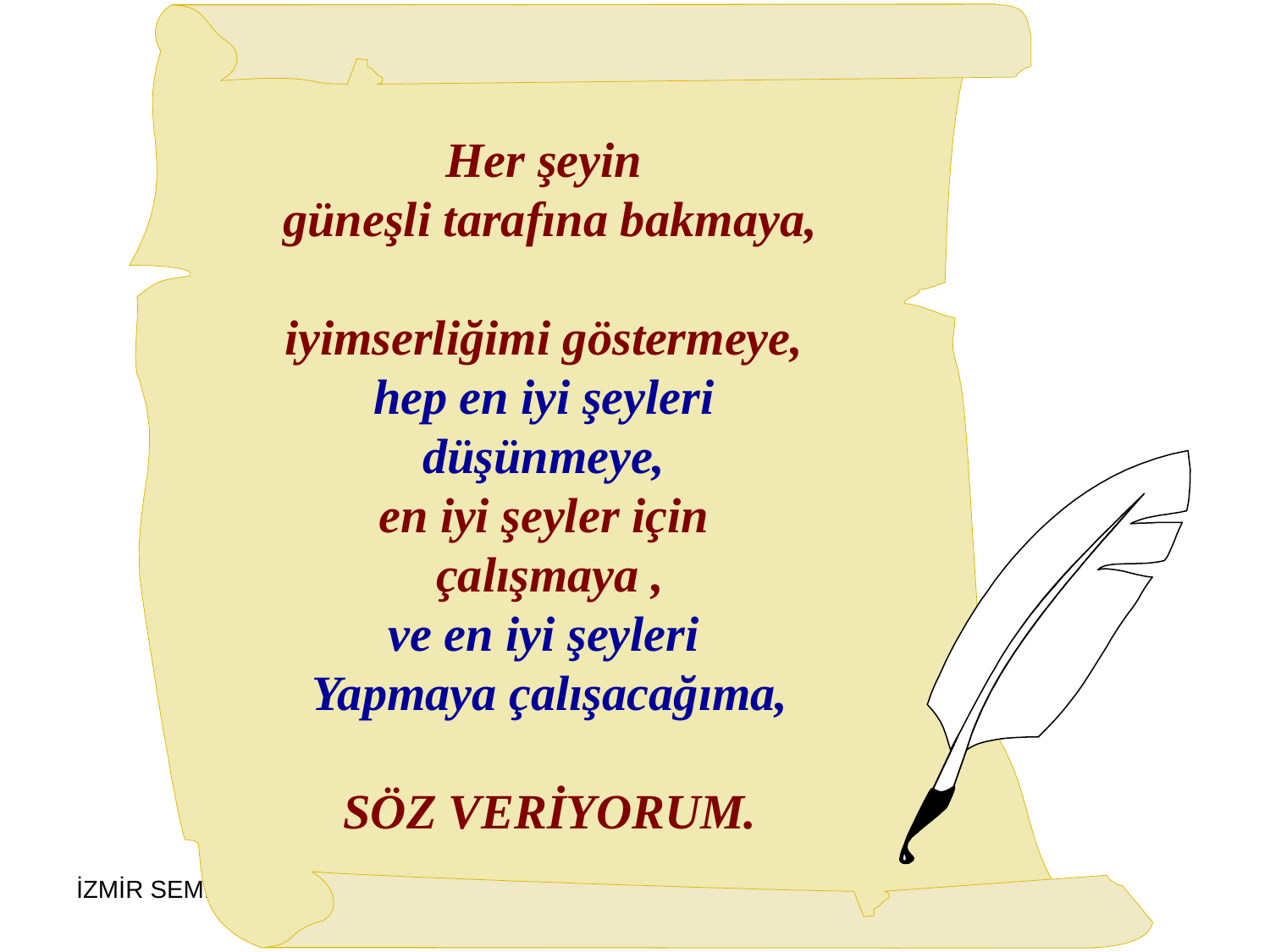

Her şeyin
güneşli tarafına bakmaya,
iyimserliğimi göstermeye,
hep en iyi şeyleri
düşünmeye,
en iyi şeyler için
çalışmaya ,
ve en iyi şeyleri
Yapmaya çalışacağıma,

SÖZ VERİYORUM.
İZMİR SEMİNERİ
115